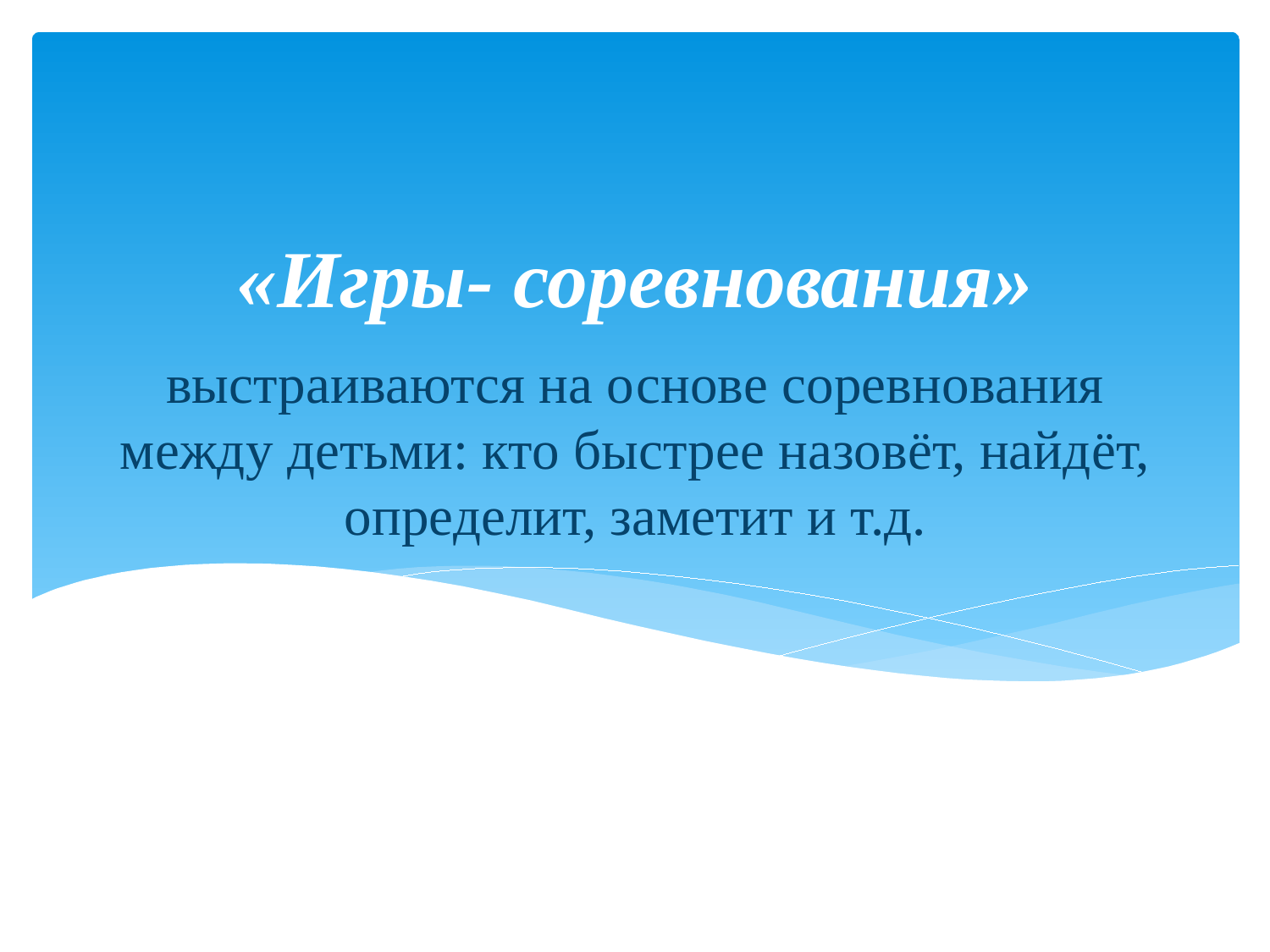

«Игры- соревнования»
# выстраиваются на основе соревнования между детьми: кто быстрее назовёт, найдёт, определит, заметит и т.д.